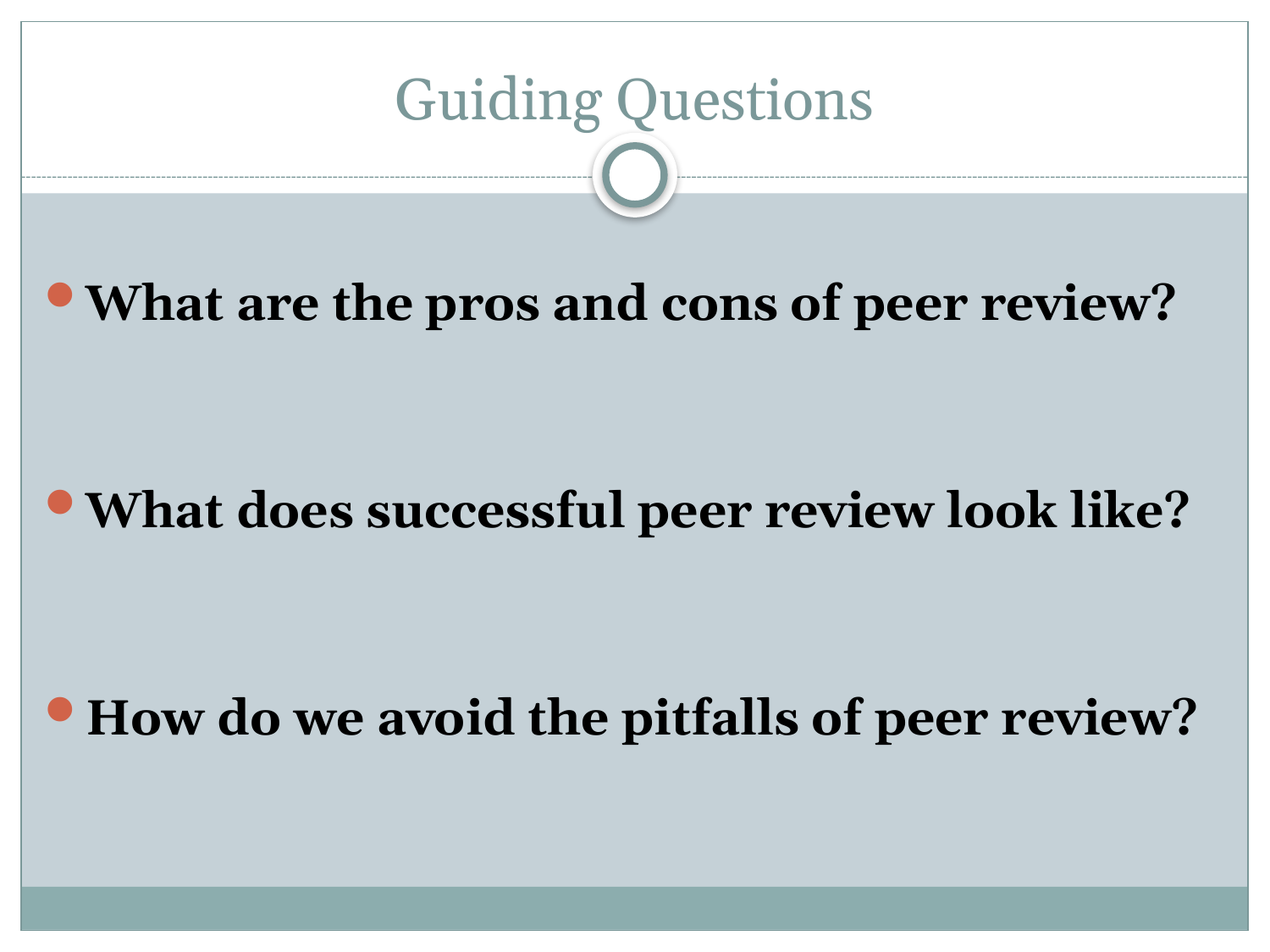

# Guiding Questions
What are the pros and cons of peer review?

What does successful peer review look like?

How do we avoid the pitfalls of peer review?